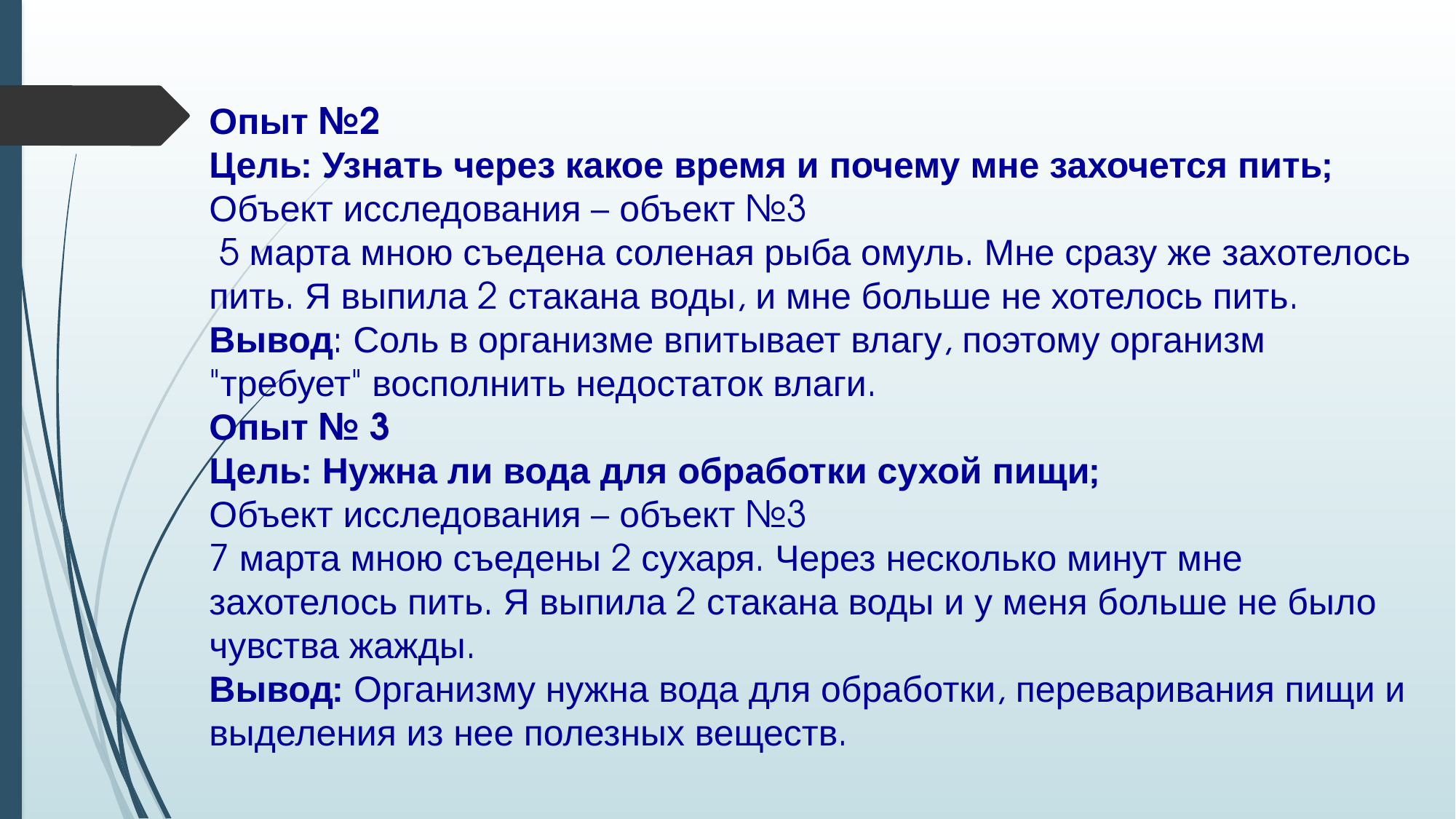

Опыт №2
Цель: Узнать через какое время и почему мне захочется пить;
Объект исследования – объект №3
 5 марта мною съедена соленая рыба омуль. Мне сразу же захотелось пить. Я выпила 2 стакана воды, и мне больше не хотелось пить. Вывод: Соль в организме впитывает влагу, поэтому организм "требует" восполнить недостаток влаги.
Опыт № 3
Цель: Нужна ли вода для обработки сухой пищи;
Объект исследования – объект №3
7 марта мною съедены 2 сухаря. Через несколько минут мне захотелось пить. Я выпила 2 стакана воды и у меня больше не было чувства жажды.
Вывод: Организму нужна вода для обработки, переваривания пищи и выделения из нее полезных веществ.